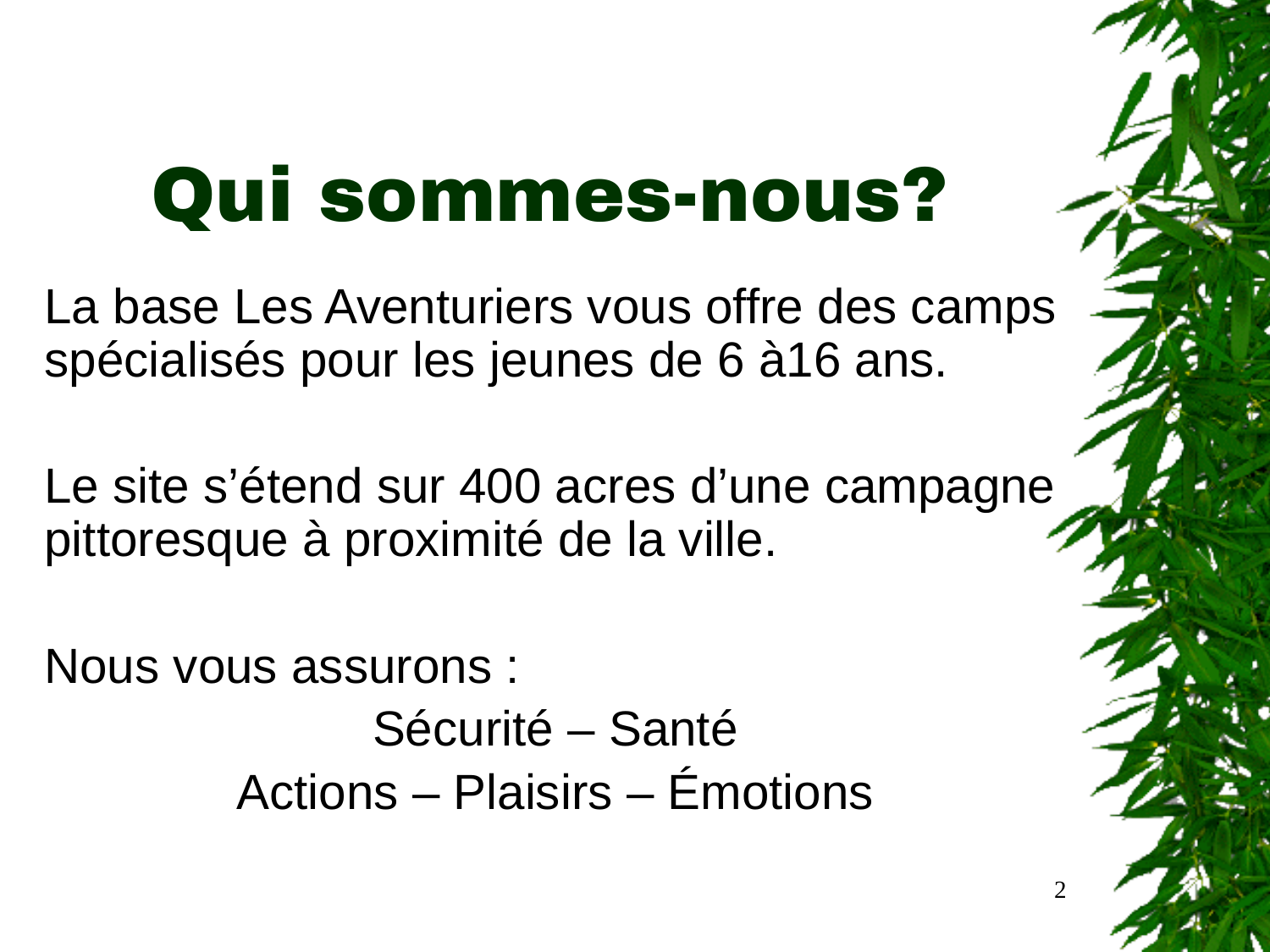

# Qui sommes-nous?
La base Les Aventuriers vous offre des camps spécialisés pour les jeunes de 6 à16 ans.

Le site s’étend sur 400 acres d’une campagne pittoresque à proximité de la ville.

Nous vous assurons :
Sécurité – Santé
Actions – Plaisirs – Émotions
2